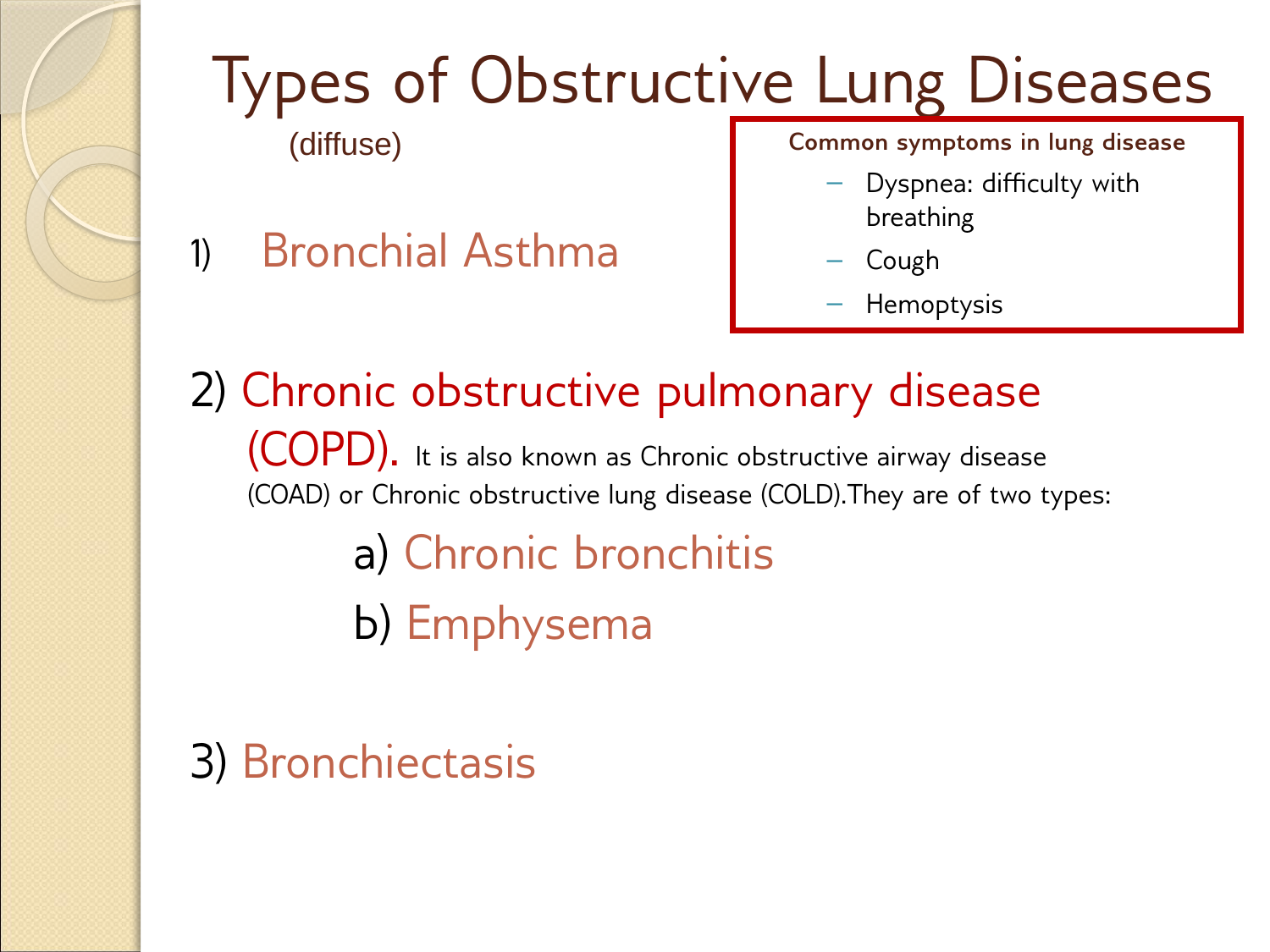

# Types of Obstructive Lung Diseases
(diffuse)
Common symptoms in lung disease
Dyspnea: difficulty with breathing
Cough
Hemoptysis

Bronchial Asthma

2) Chronic obstructive pulmonary disease (COPD). It is also known as Chronic obstructive airway disease (COAD) or Chronic obstructive lung disease (COLD).They are of two types:
           a) Chronic bronchitis
           b) Emphysema

3) Bronchiectasis